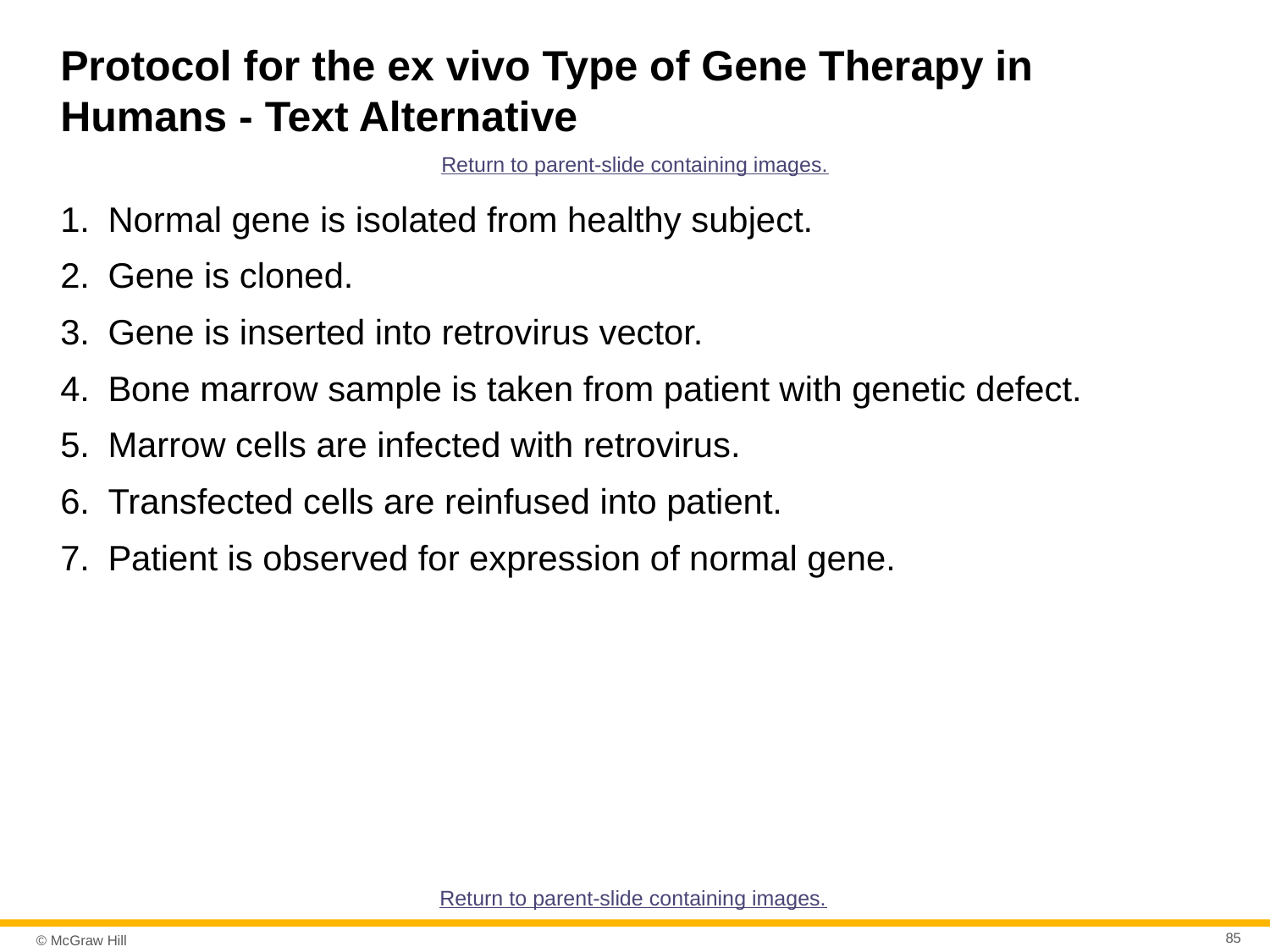

# Protocol for the ex vivo Type of Gene Therapy in Humans - Text Alternative
Return to parent-slide containing images.
Normal gene is isolated from healthy subject.
Gene is cloned.
Gene is inserted into retrovirus vector.
Bone marrow sample is taken from patient with genetic defect.
Marrow cells are infected with retrovirus.
Transfected cells are reinfused into patient.
Patient is observed for expression of normal gene.
Return to parent-slide containing images.